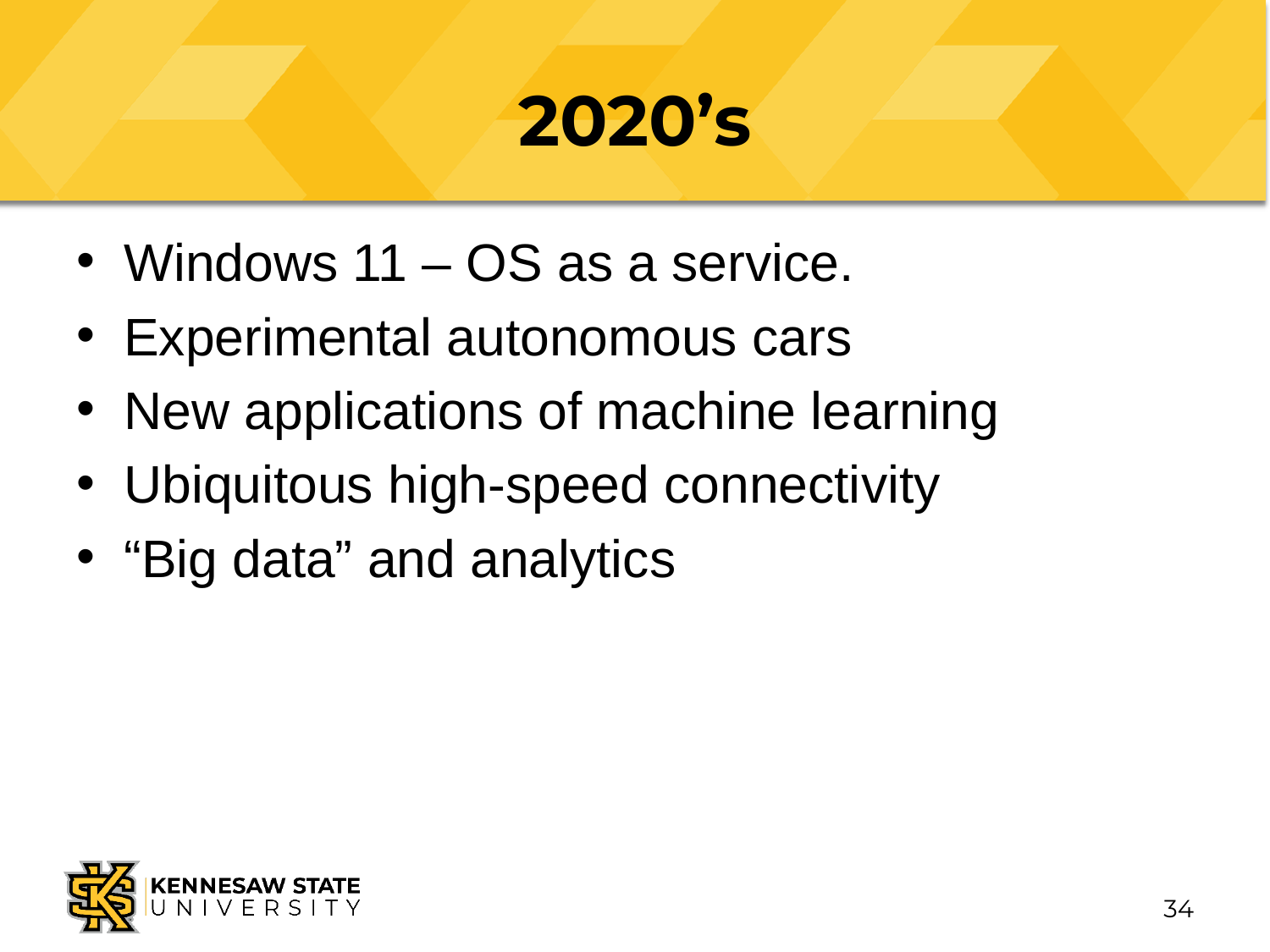

# 2020’s
Windows 11 – OS as a service.
Experimental autonomous cars
New applications of machine learning
Ubiquitous high-speed connectivity
“Big data” and analytics
34